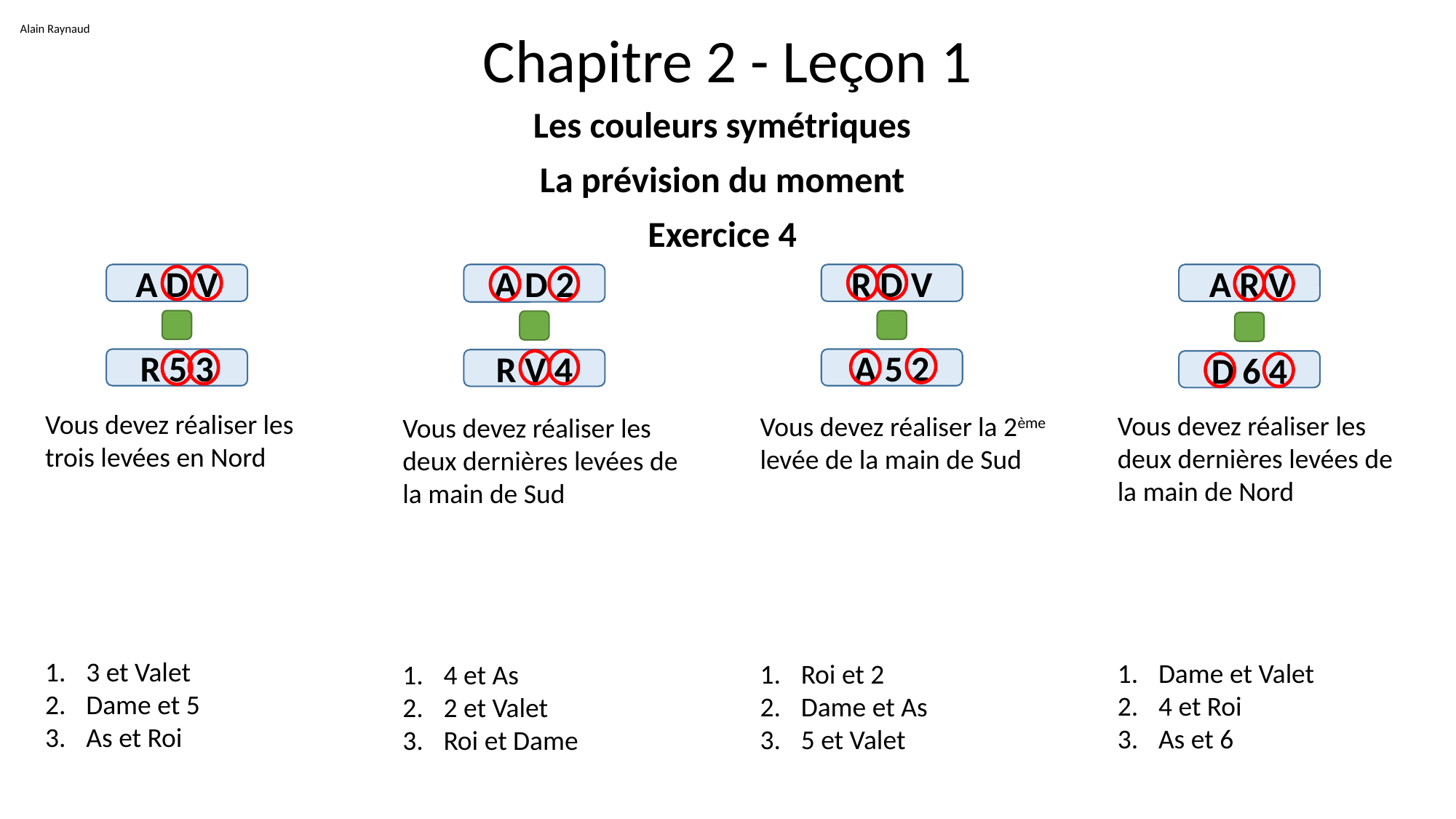

Alain Raynaud
# Chapitre 2 - Leçon 1
Les couleurs symétriques
La prévision du moment
Exercice 4

A D V

R 5 3
A D 2

R V 4
R D V

A 5 2
A R V

D 6 4

Vous devez réaliser les trois levées en Nord
Vous devez réaliser les deux dernières levées de la main de Nord
Vous devez réaliser la 2ème  levée de la main de Sud
Vous devez réaliser les deux dernières levées de la main de Sud
3 et Valet
Dame et 5
As et Roi
Dame et Valet
4 et Roi
As et 6
Roi et 2
Dame et As
5 et Valet
4 et As
2 et Valet
Roi et Dame